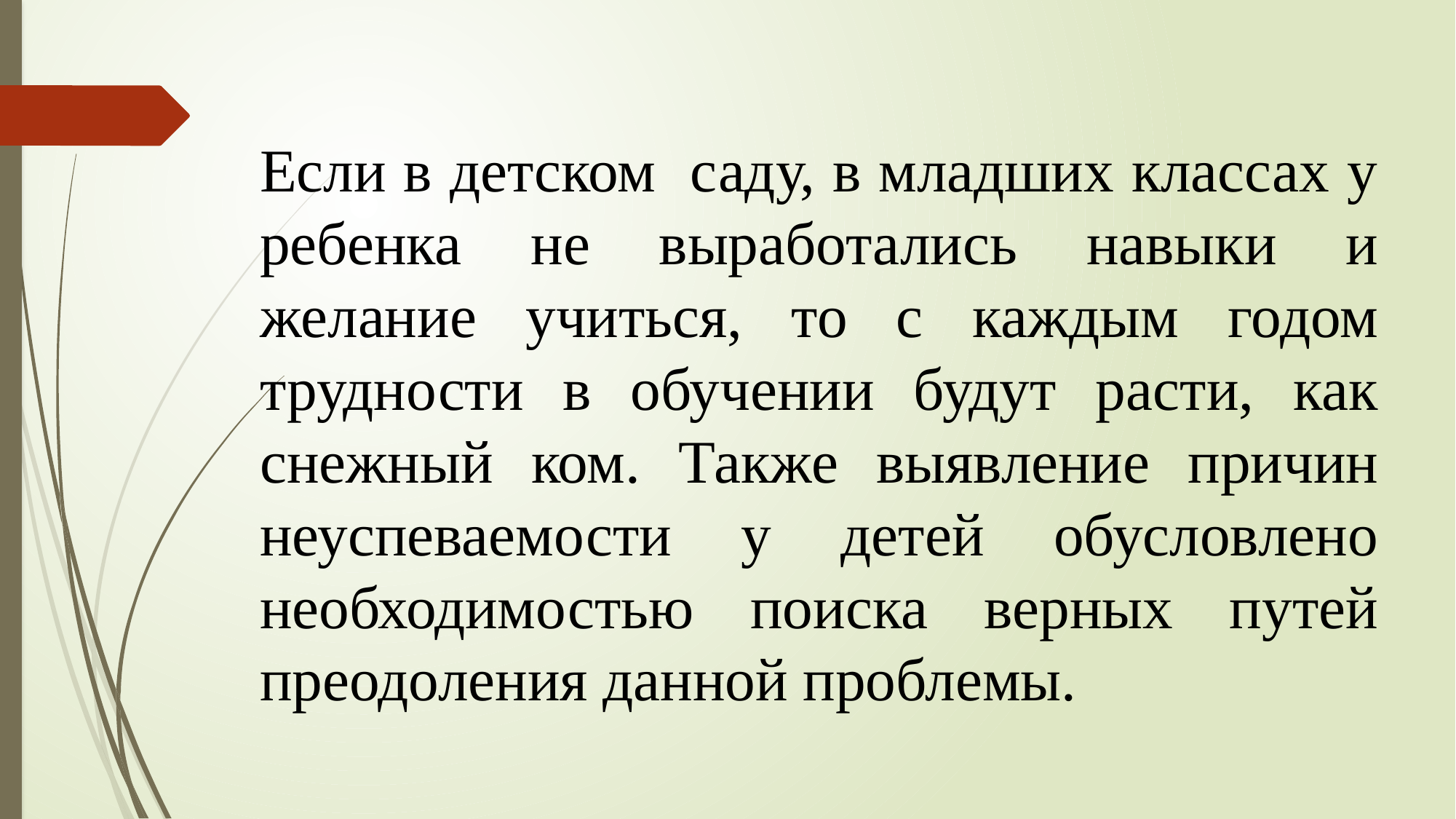

Если в детском  саду, в младших классах у ребенка не выработались навыки и желание учиться, то с каждым годом трудности в обучении будут расти, как снежный ком. Также выявление причин неуспеваемости у детей обусловлено необходимостью поиска верных путей преодоления данной проблемы.